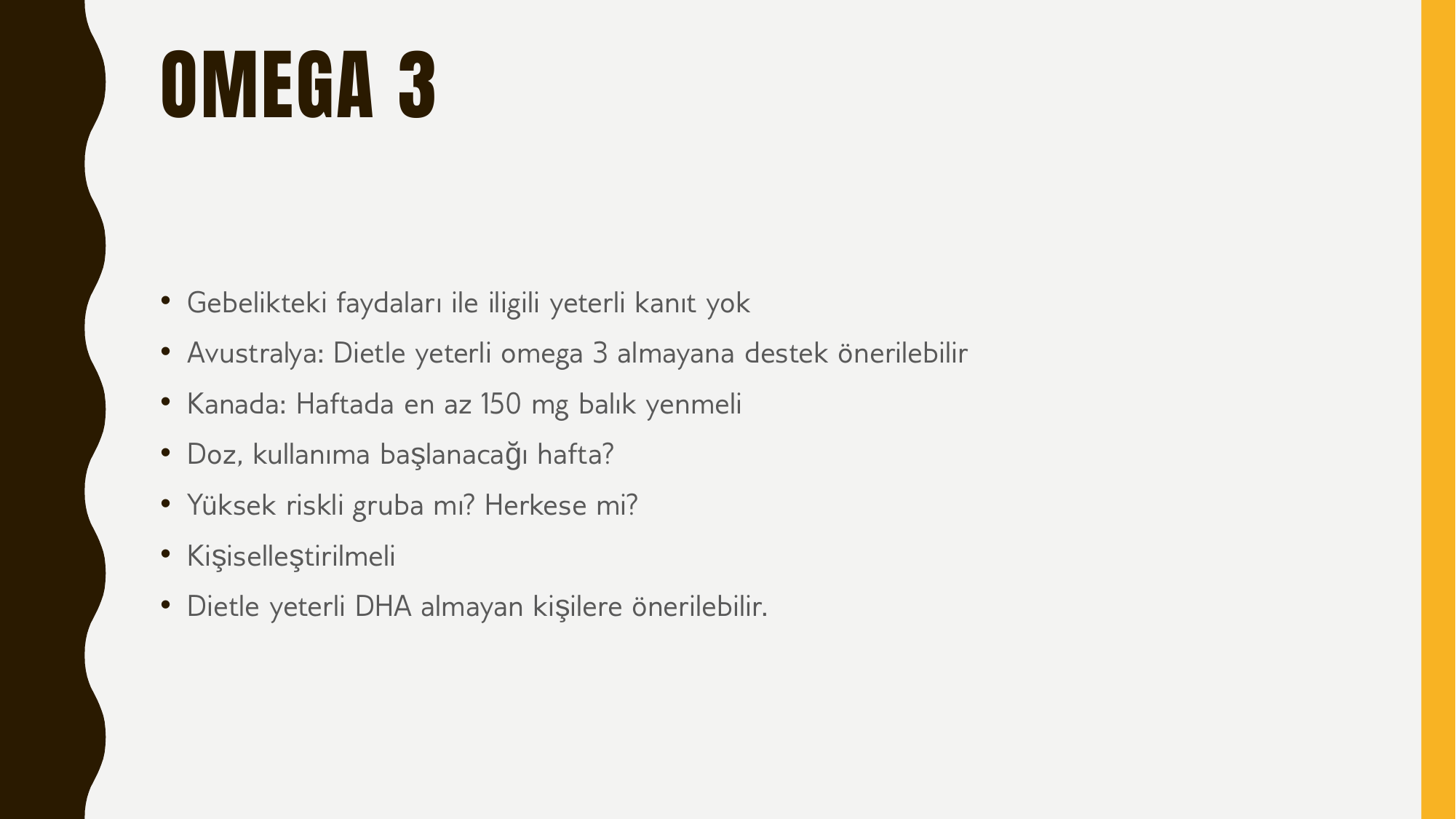

# Omega 3
Gebelikteki faydaları ile iligili yeterli kanıt yok
Avustralya: Dietle yeterli omega 3 almayana destek önerilebilir
Kanada: Haftada en az 150 mg balık yenmeli
Doz, kullanıma başlanacağı hafta?
Yüksek riskli gruba mı? Herkese mi?
Kişiselleştirilmeli
Dietle yeterli DHA almayan kişilere önerilebilir.